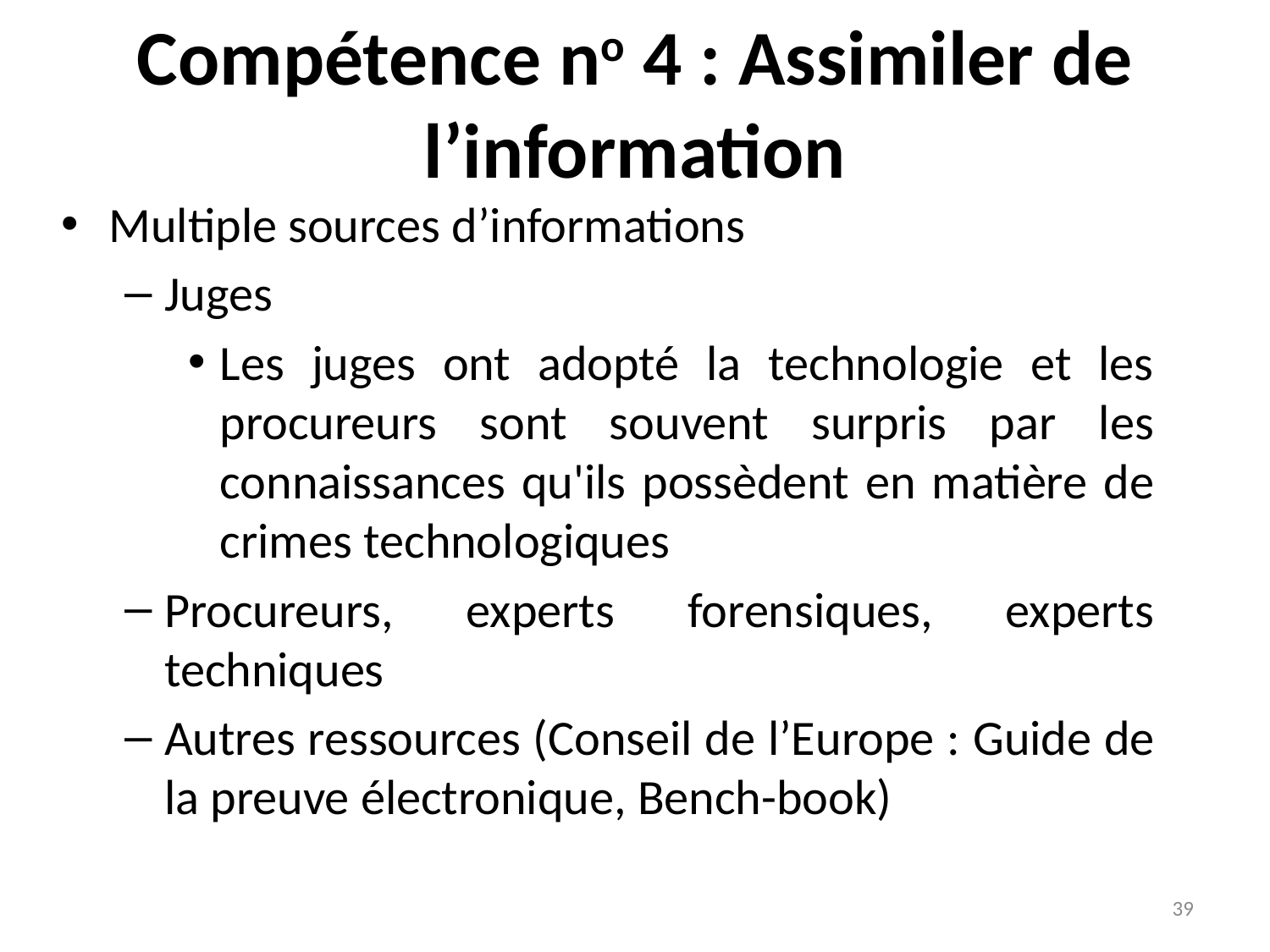

# Compétence no 4 : Assimiler de l’information
Multiple sources d’informations
Juges
Les juges ont adopté la technologie et les procureurs sont souvent surpris par les connaissances qu'ils possèdent en matière de crimes technologiques
Procureurs, experts forensiques, experts techniques
Autres ressources (Conseil de l’Europe : Guide de la preuve électronique, Bench-book)
39